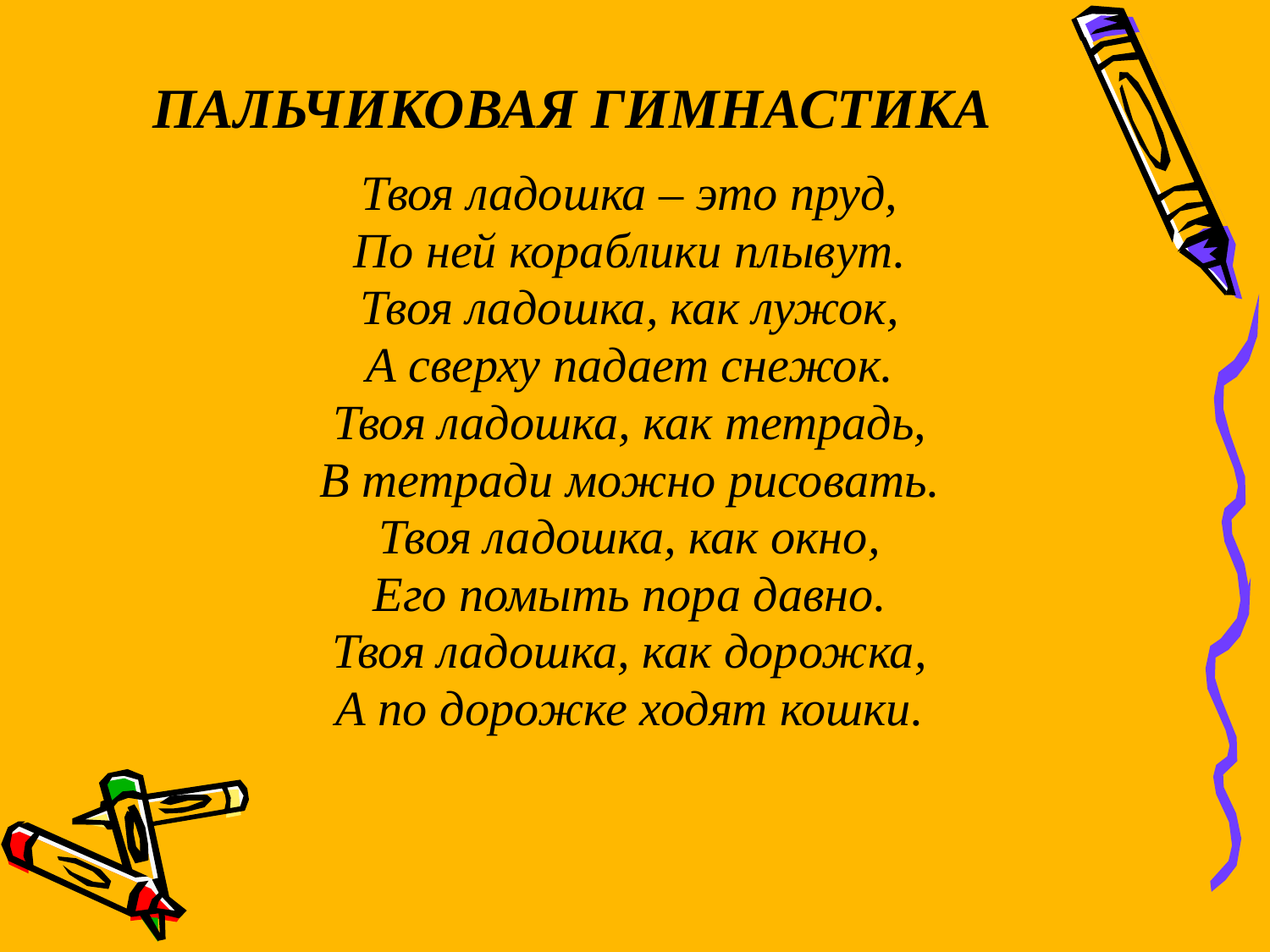

# ПАЛЬЧИКОВАЯ ГИМНАСТИКА
Твоя ладошка – это пруд,
По ней кораблики плывут.
Твоя ладошка, как лужок,
А сверху падает снежок.
Твоя ладошка, как тетрадь,
В тетради можно рисовать.
Твоя ладошка, как окно,
Его помыть пора давно.
Твоя ладошка, как дорожка,
А по дорожке ходят кошки.